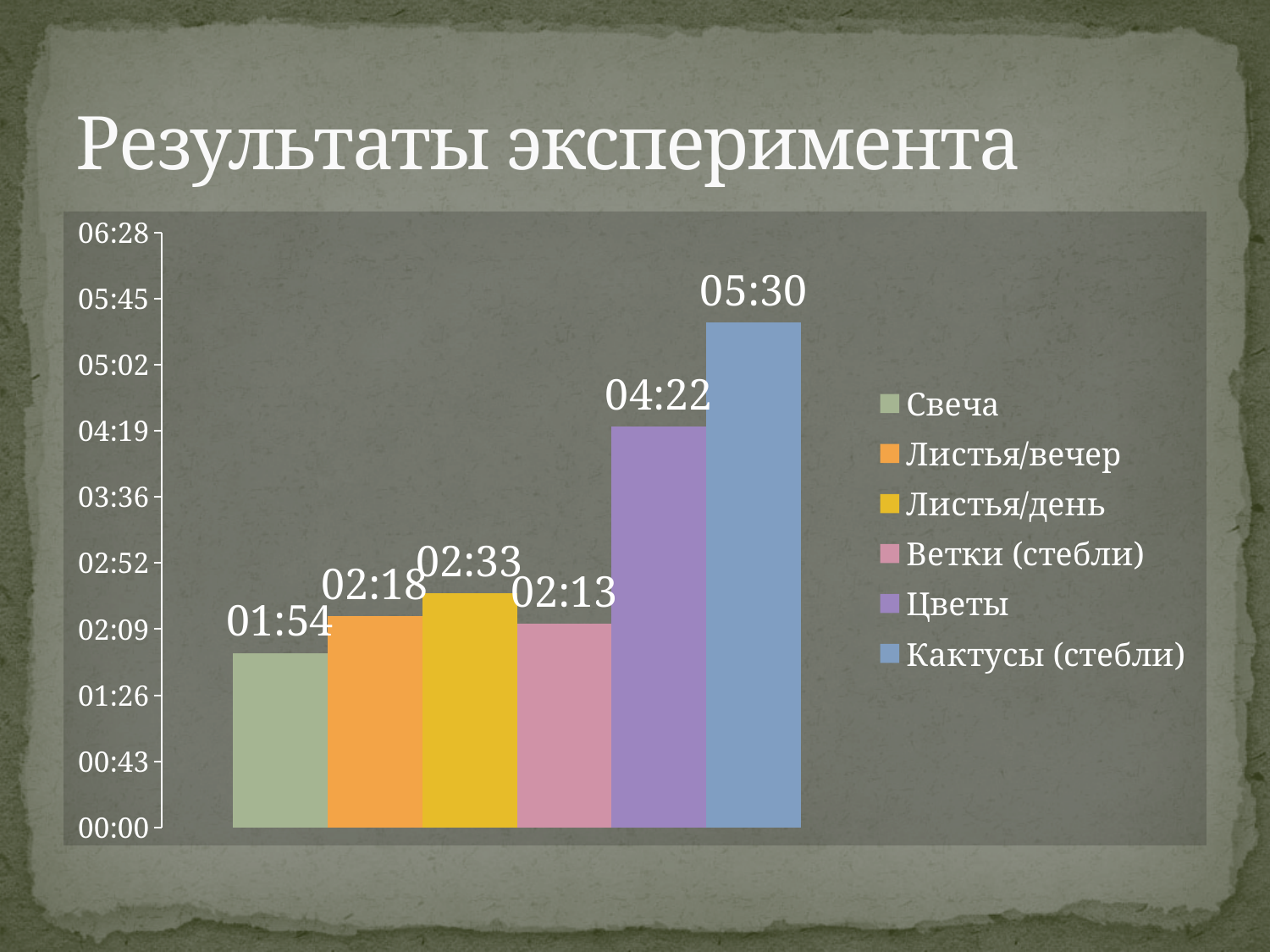

# Результаты эксперимента

### Chart

| Category | Свеча | Листья/вечер | Листья/день | Ветки (стебли) | Цветы | Кактусы (стебли) |
|---|---|---|---|---|---|---|